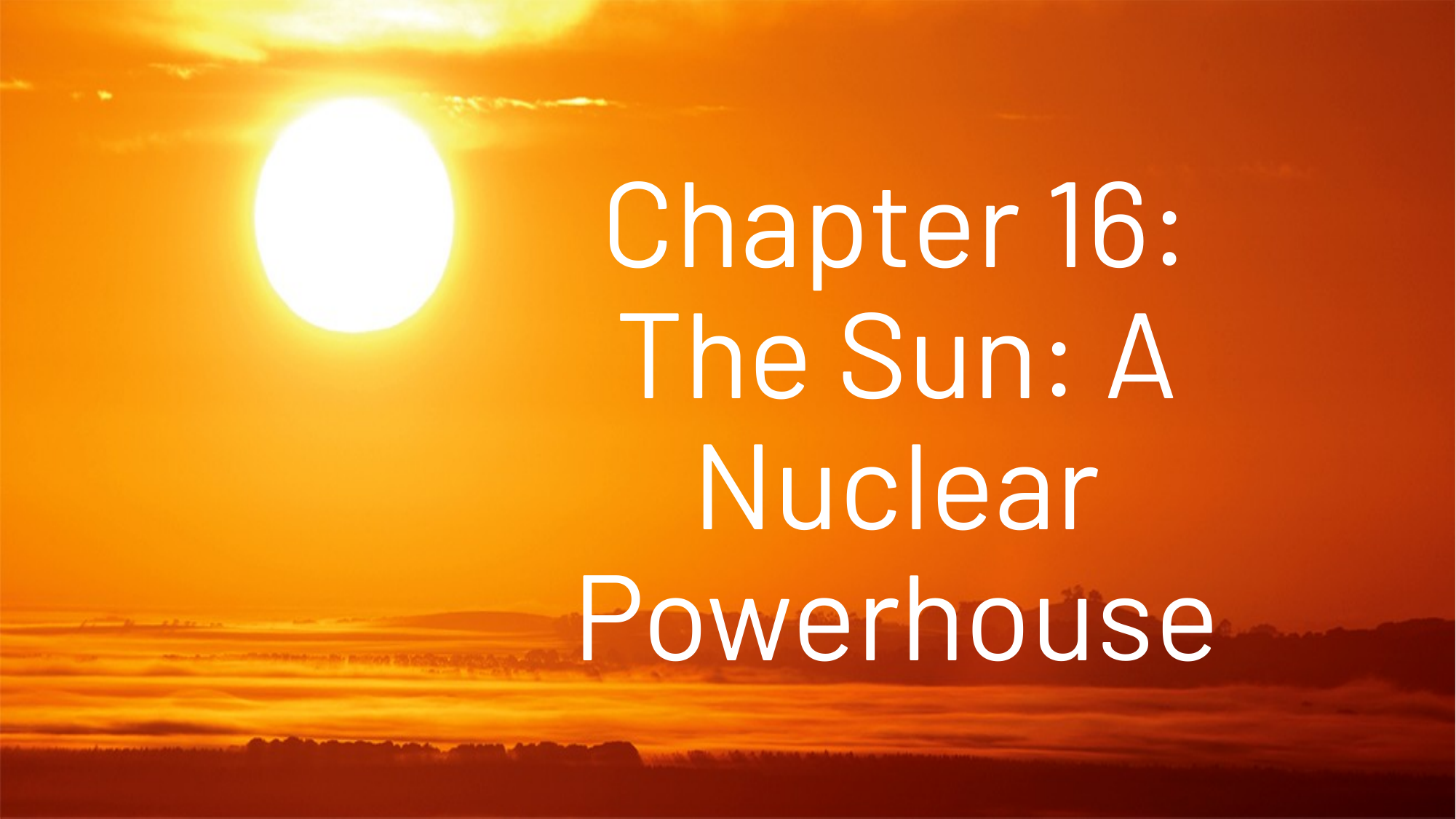

# Chapter 16: The Sun: A Nuclear Powerhouse